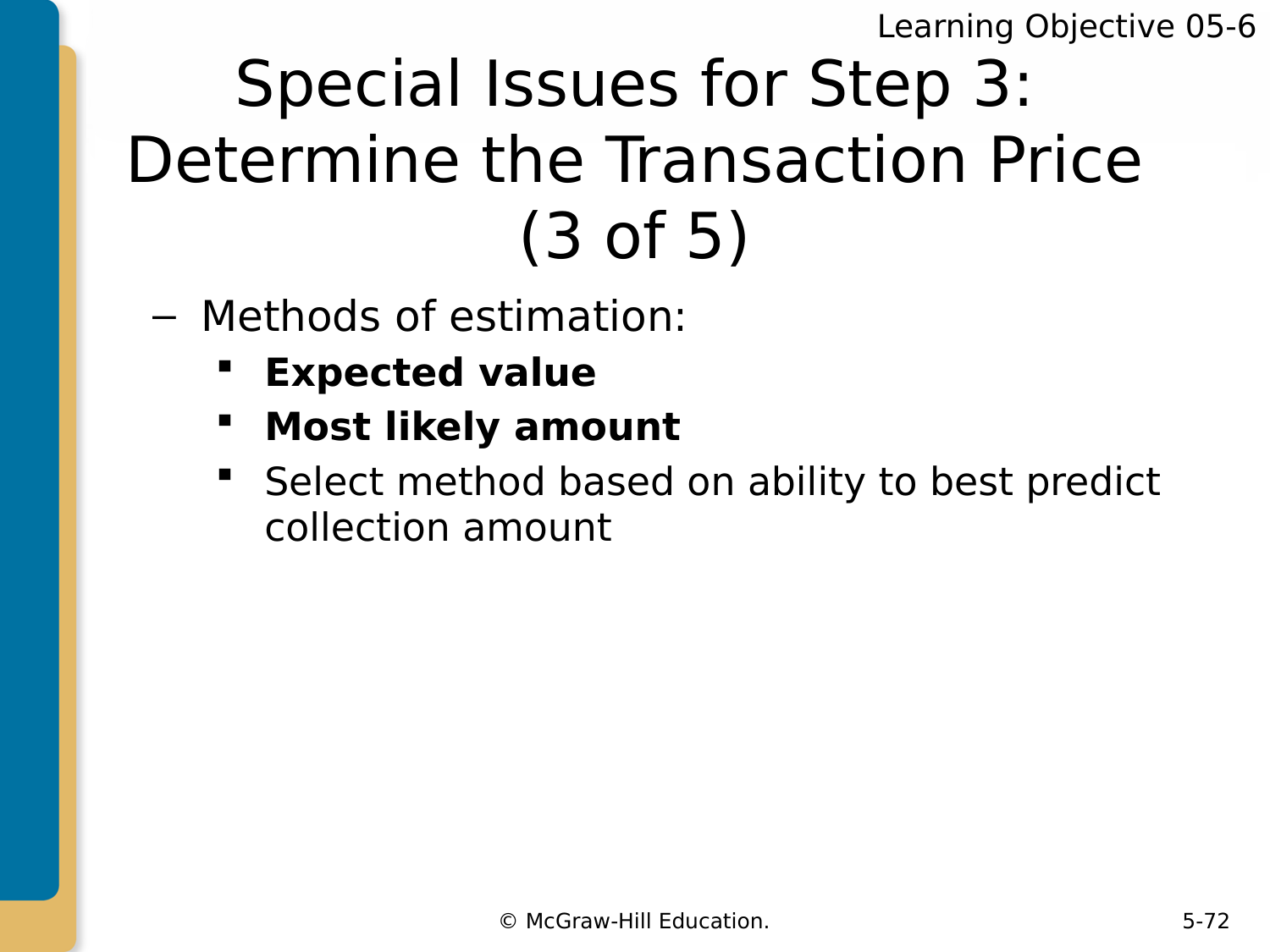

Learning Objective 05-6
# Special Issues for Step 3: Determine the Transaction Price (3 of 5)
Methods of estimation:
Expected value
Most likely amount
Select method based on ability to best predict collection amount